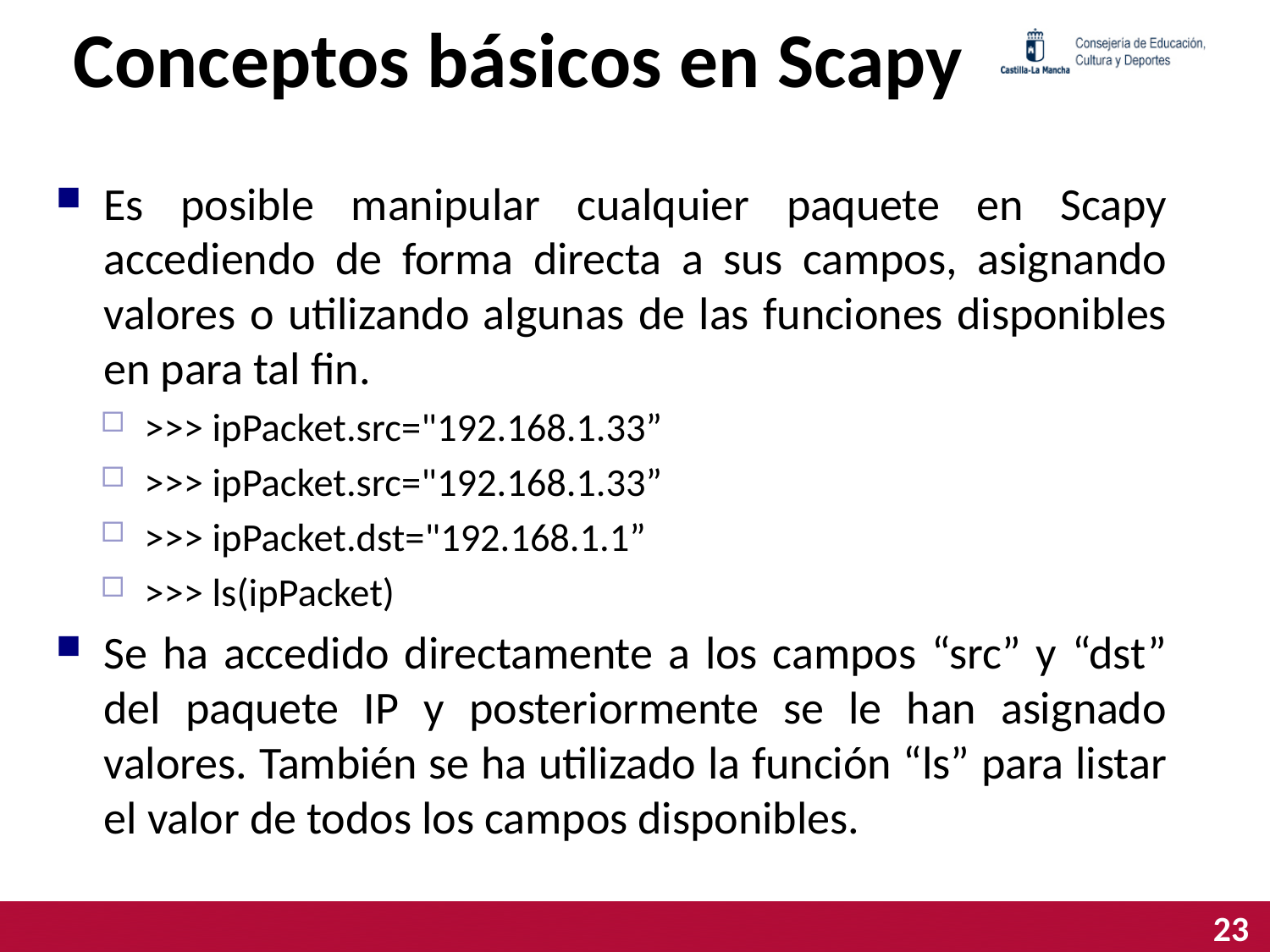

# Conceptos básicos en Scapy
Es posible manipular cualquier paquete en Scapy accediendo de forma directa a sus campos, asignando valores o utilizando algunas de las funciones disponibles en para tal fin.
>>> ipPacket.src="192.168.1.33”
>>> ipPacket.src="192.168.1.33”
>>> ipPacket.dst="192.168.1.1”
>>> ls(ipPacket)
Se ha accedido directamente a los campos “src” y “dst” del paquete IP y posteriormente se le han asignado valores. También se ha utilizado la función “ls” para listar el valor de todos los campos disponibles.